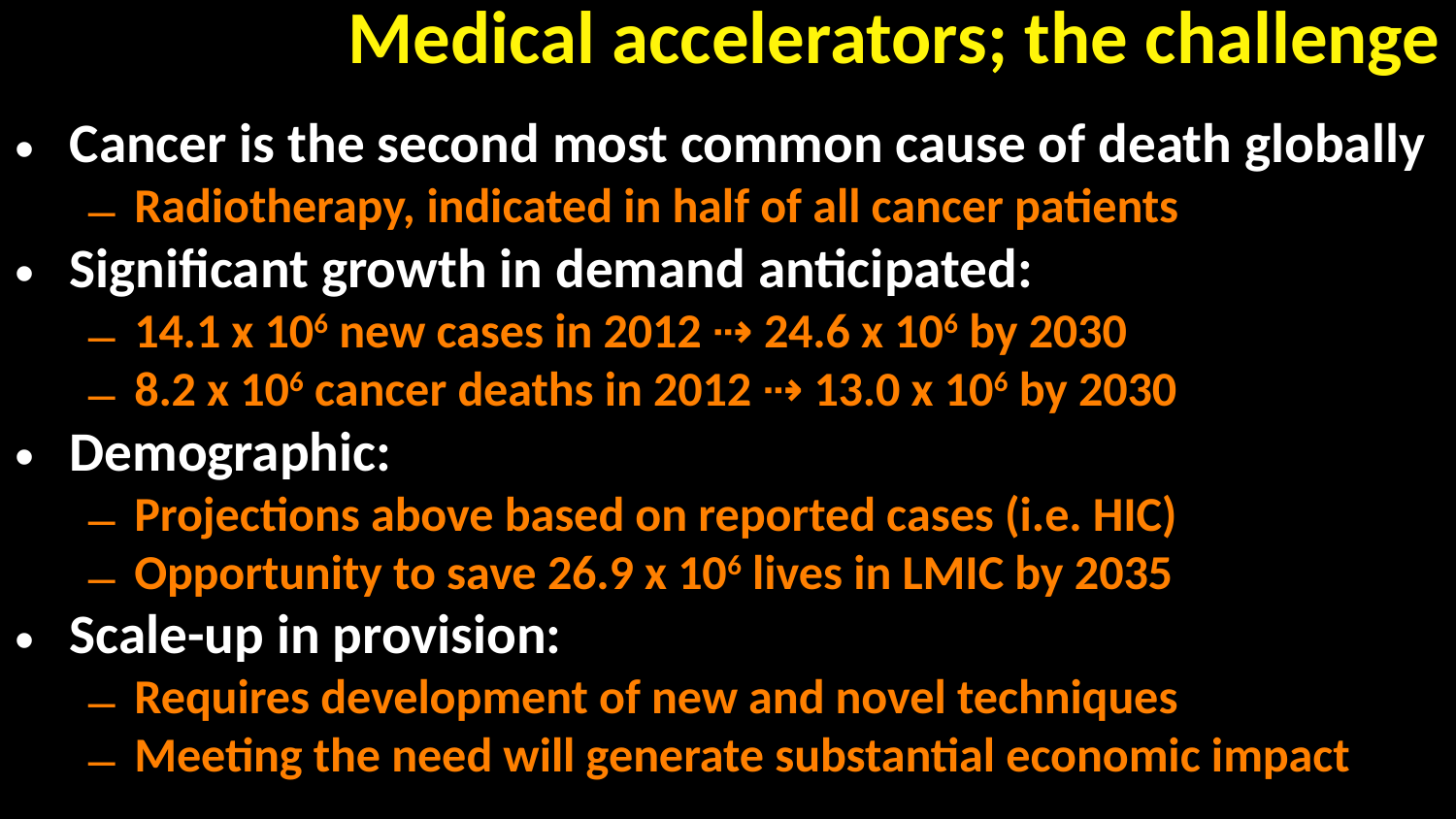

# Medical accelerators; the challenge
Cancer is the second most common cause of death globally
Radiotherapy, indicated in half of all cancer patients
Significant growth in demand anticipated:
14.1 x 106 new cases in 2012 ⇢ 24.6 x 106 by 2030
8.2 x 106 cancer deaths in 2012 ⇢ 13.0 x 106 by 2030
Demographic:
Projections above based on reported cases (i.e. HIC)
Opportunity to save 26.9 x 106 lives in LMIC by 2035
Scale-up in provision:
Requires development of new and novel techniques
Meeting the need will generate substantial economic impact